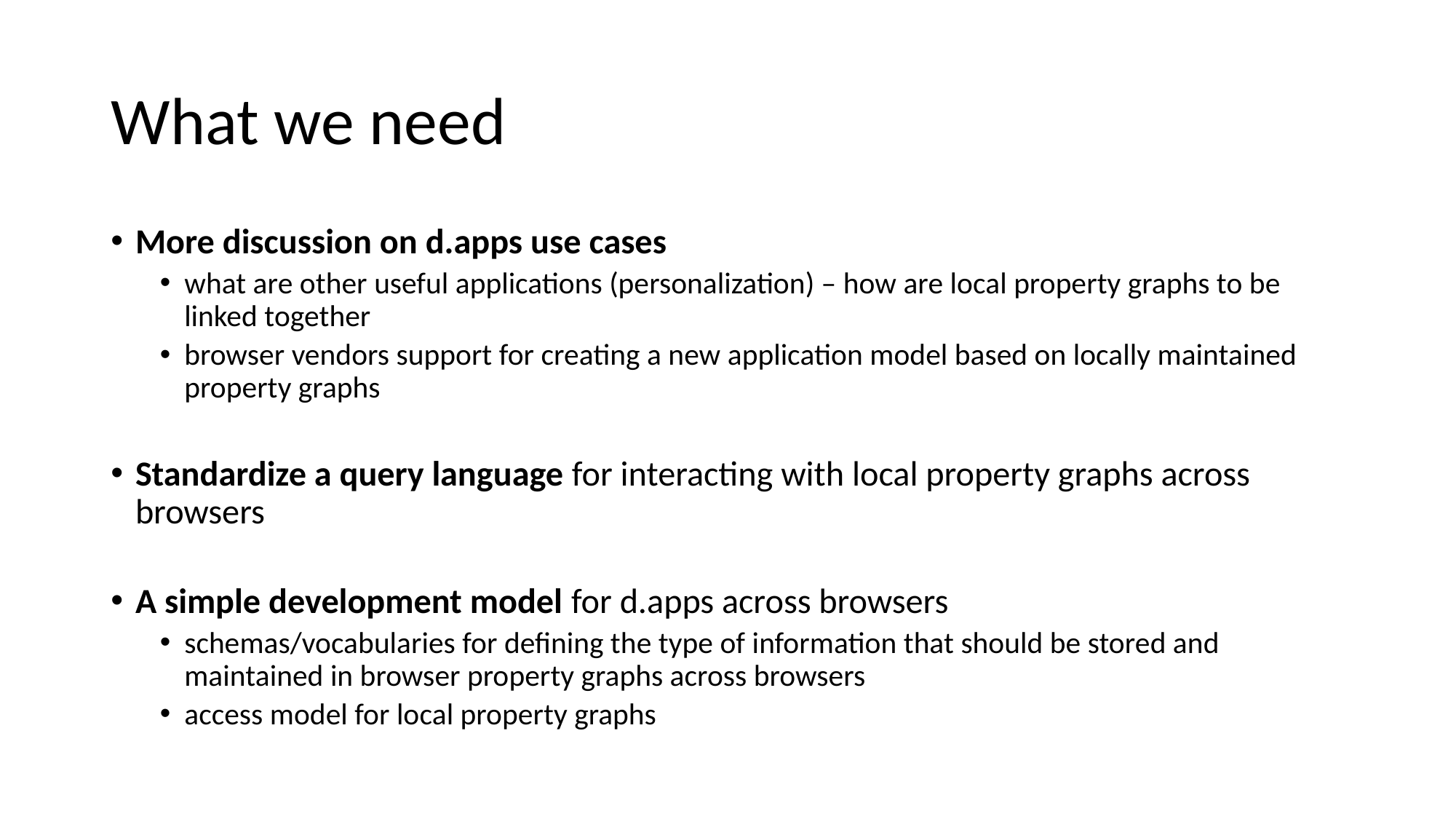

# What we need
More discussion on d.apps use cases
what are other useful applications (personalization) – how are local property graphs to be linked together
browser vendors support for creating a new application model based on locally maintained property graphs

Standardize a query language for interacting with local property graphs across browsers

A simple development model for d.apps across browsers
schemas/vocabularies for defining the type of information that should be stored and maintained in browser property graphs across browsers
access model for local property graphs